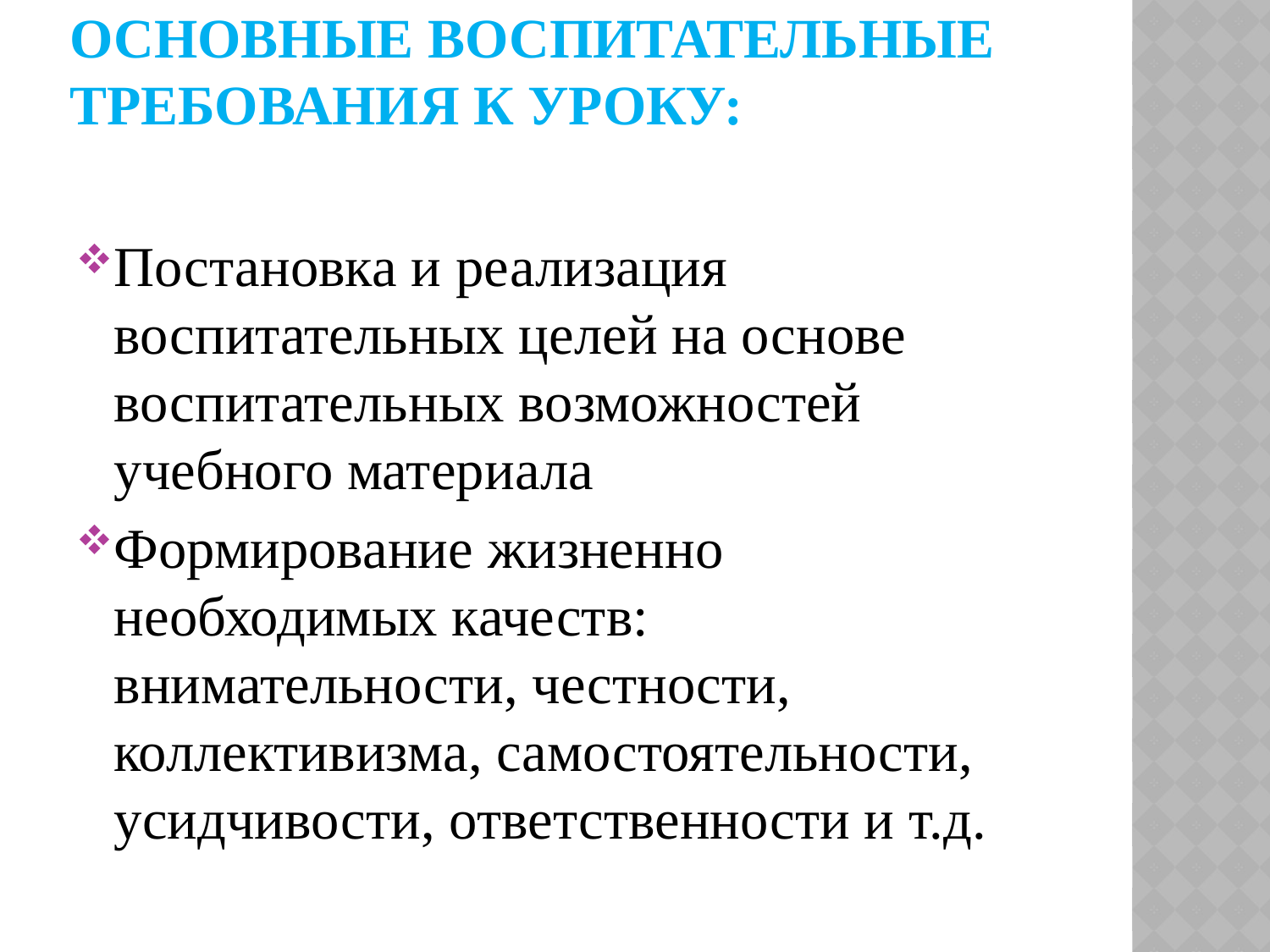

# Основные воспитательные требования к уроку:
Постановка и реализация воспитательных целей на основе воспитательных возможностей учебного материала
Формирование жизненно необходимых качеств: внимательности, честности, коллективизма, самостоятельности, усидчивости, ответственности и т.д.